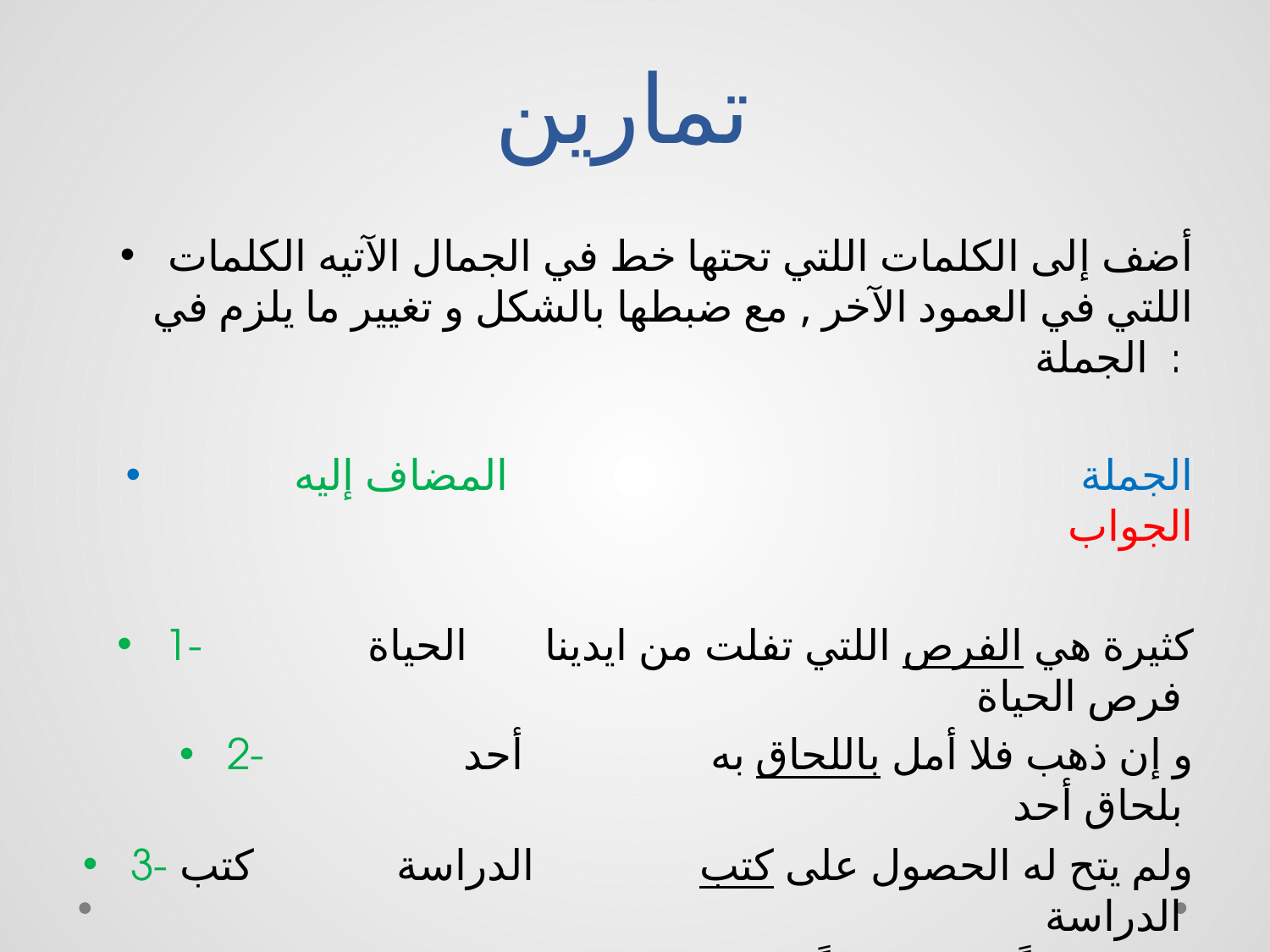

# تمارين
أضف إلى الكلمات اللتي تحتها خط في الجمال الآتيه الكلمات اللتي في العمود الآخر , مع ضبطها بالشكل و تغيير ما يلزم في الجملة  :

الجملة                                                    المضاف إليه            الجواب

1- كثيرة هي الفرص اللتي تفلت من ايدينا       الحياة               فرص الحياة
2- و إن ذهب فلا أمل باللحاق به                 أحد                  بلحاق أحد
3- ولم يتح له الحصول على كتب               الدراسة             كتب الدراسة
4- كان معلماً و مستخدماً                        المدرسة    معلم المدرسة ومستخدمها